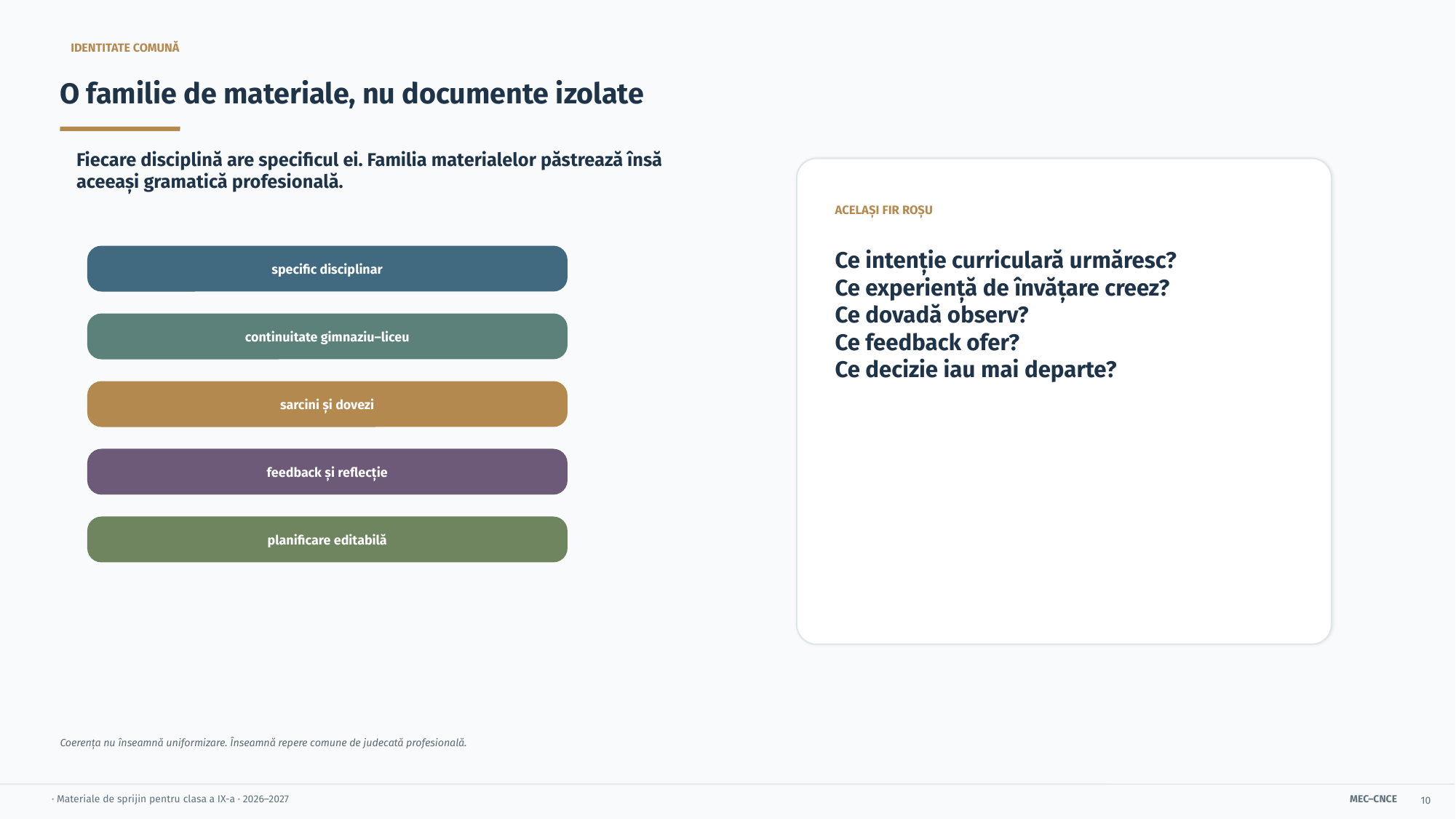

IDENTITATE COMUNĂ
O familie de materiale, nu documente izolate

Fiecare disciplină are specificul ei. Familia materialelor păstrează însă aceeași gramatică profesională.

ACELAȘI FIR ROȘU
specific disciplinar
Ce intenție curriculară urmăresc?
Ce experiență de învățare creez?
Ce dovadă observ?
Ce feedback ofer?
Ce decizie iau mai departe?
continuitate gimnaziu–liceu
sarcini și dovezi
feedback și reflecție
planificare editabilă
Coerența nu înseamnă uniformizare. Înseamnă repere comune de judecată profesională.
10